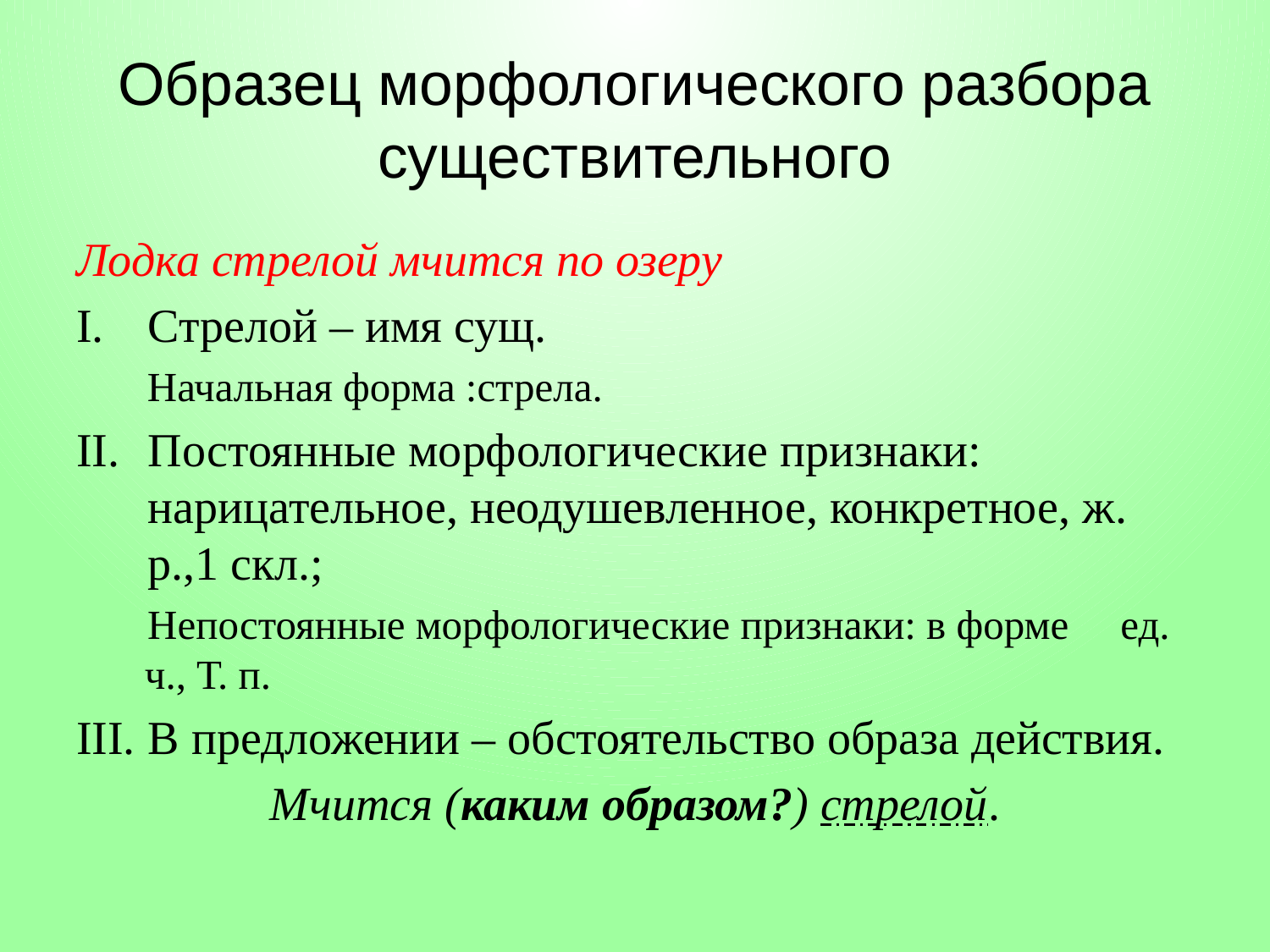

# Образец морфологического разбора существительного
Лодка стрелой мчится по озеру
Стрелой – имя сущ.
  Начальная форма :стрела.
Постоянные морфологические признаки: нарицательное, неодушевленное, конкретное, ж. р.,1 скл.;
  Непостоянные морфологические признаки: в форме     ед. ч., Т. п.
В предложении – обстоятельство образа действия.
Мчится (каким образом?) стрелой.